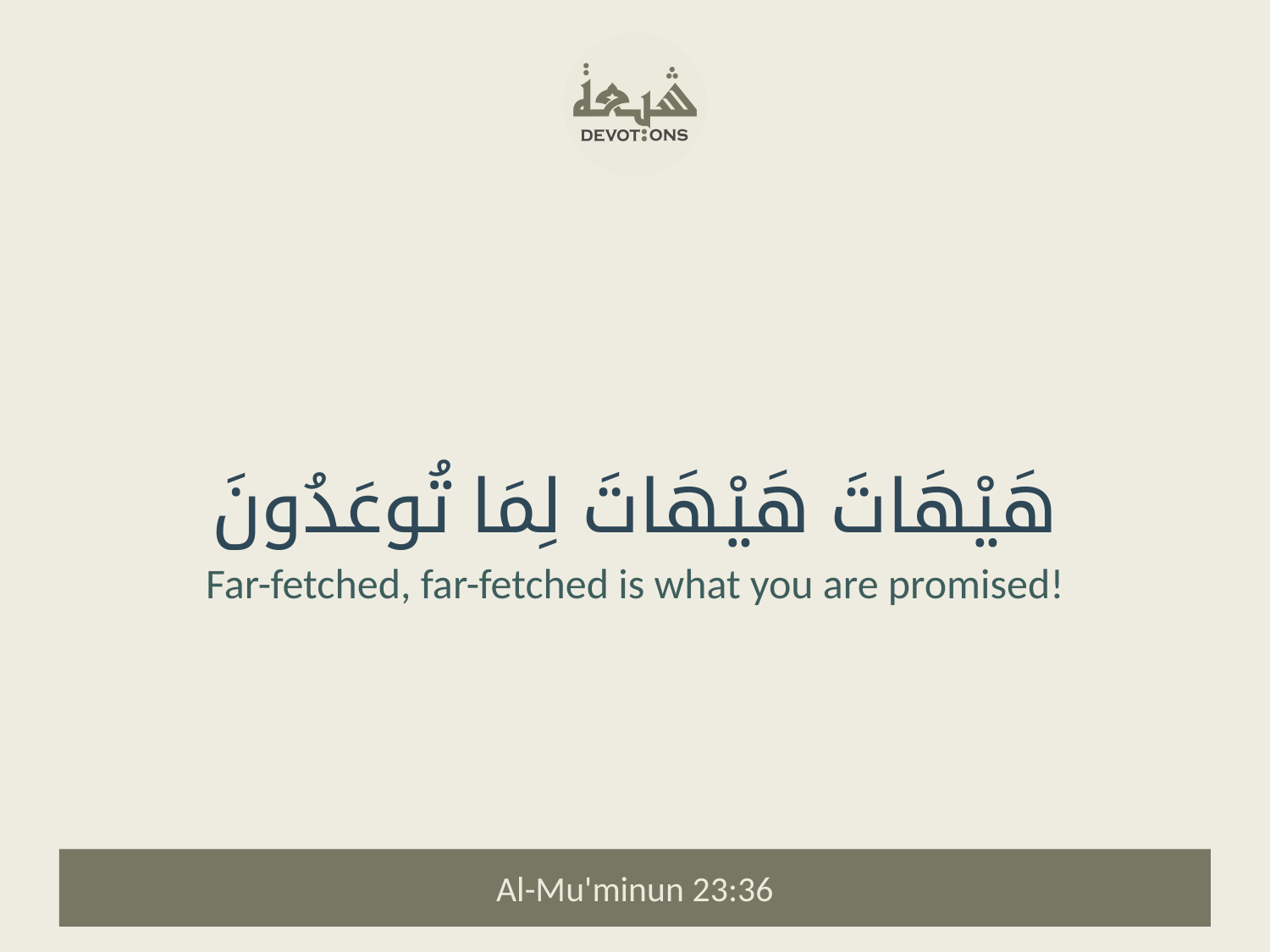

هَيْهَاتَ هَيْهَاتَ لِمَا تُوعَدُونَ
Far-fetched, far-fetched is what you are promised!
Al-Mu'minun 23:36